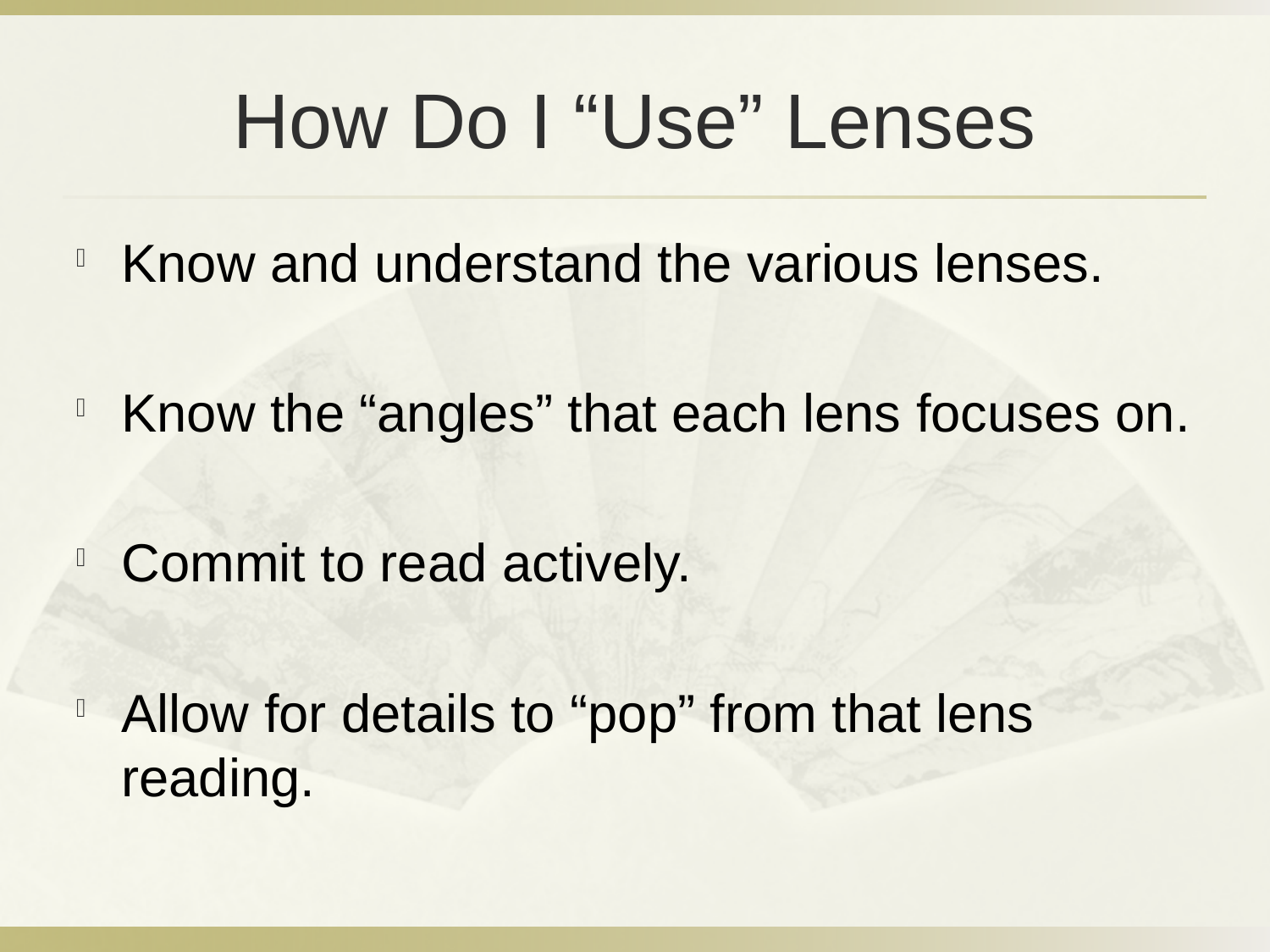

# How Do I “Use” Lenses
Know and understand the various lenses.

Know the “angles” that each lens focuses on.

Commit to read actively.

Allow for details to “pop” from that lens reading.